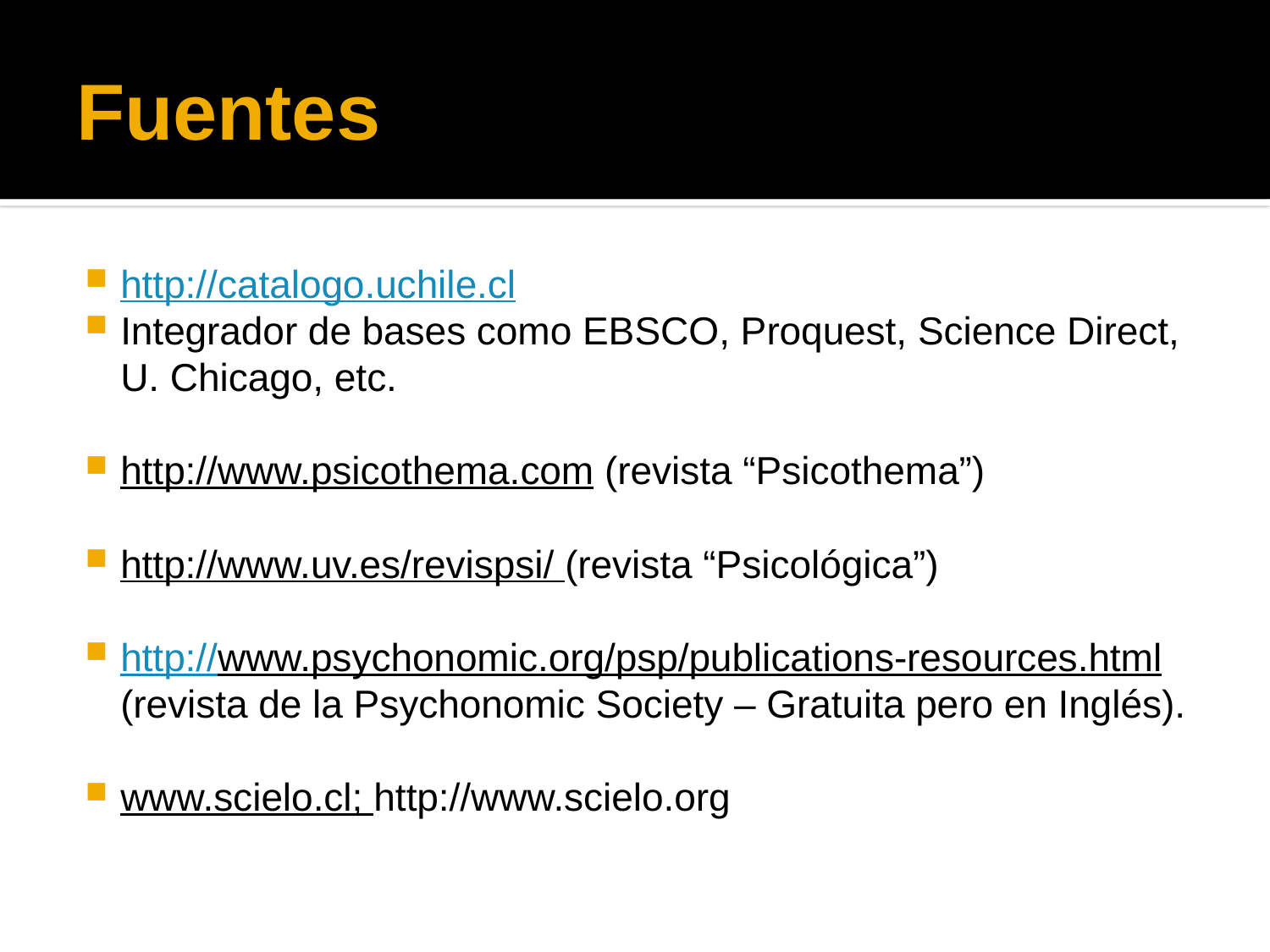

# Fuentes
http://catalogo.uchile.cl
Integrador de bases como EBSCO, Proquest, Science Direct, U. Chicago, etc.

http://www.psicothema.com (revista “Psicothema”)

http://www.uv.es/revispsi/ (revista “Psicológica”)

http://www.psychonomic.org/psp/publications-resources.html (revista de la Psychonomic Society – Gratuita pero en Inglés).

www.scielo.cl; http://www.scielo.org